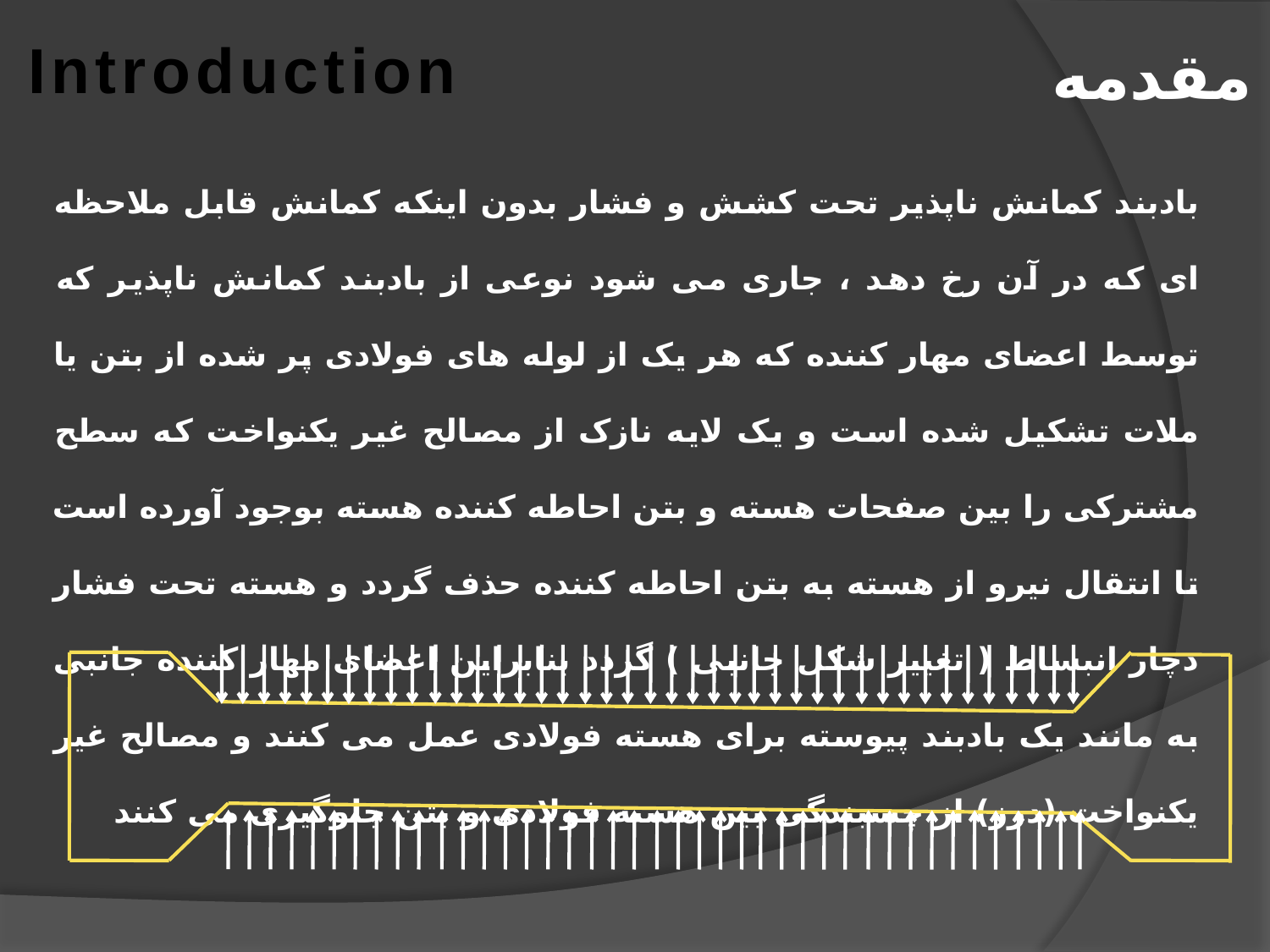

Introduction
مقدمه
بادبند کمانش ناپذیر تحت کشش و فشار بدون اینکه کمانش قابل ملاحظه ای که در آن رخ دهد ، جاری می شود نوعی از بادبند کمانش ناپذیر که توسط اعضای مهار کننده که هر یک از لوله های فولادی پر شده از بتن یا ملات تشکیل شده است و یک لایه نازک از مصالح غیر یکنواخت که سطح مشترکی را بین صفحات هسته و بتن احاطه کننده هسته بوجود آورده است تا انتقال نیرو از هسته به بتن احاطه کننده حذف گردد و هسته تحت فشار دچار انبساط ( تغییر شکل جانبی ) گردد بنابراین اعضای مهار کننده جانبی به مانند یک بادبند پیوسته برای هسته فولادی عمل می کنند و مصالح غیر یکنواخت (درز) از چسبندگی بین هسته فولادی و بتن جلوگیری می کنند